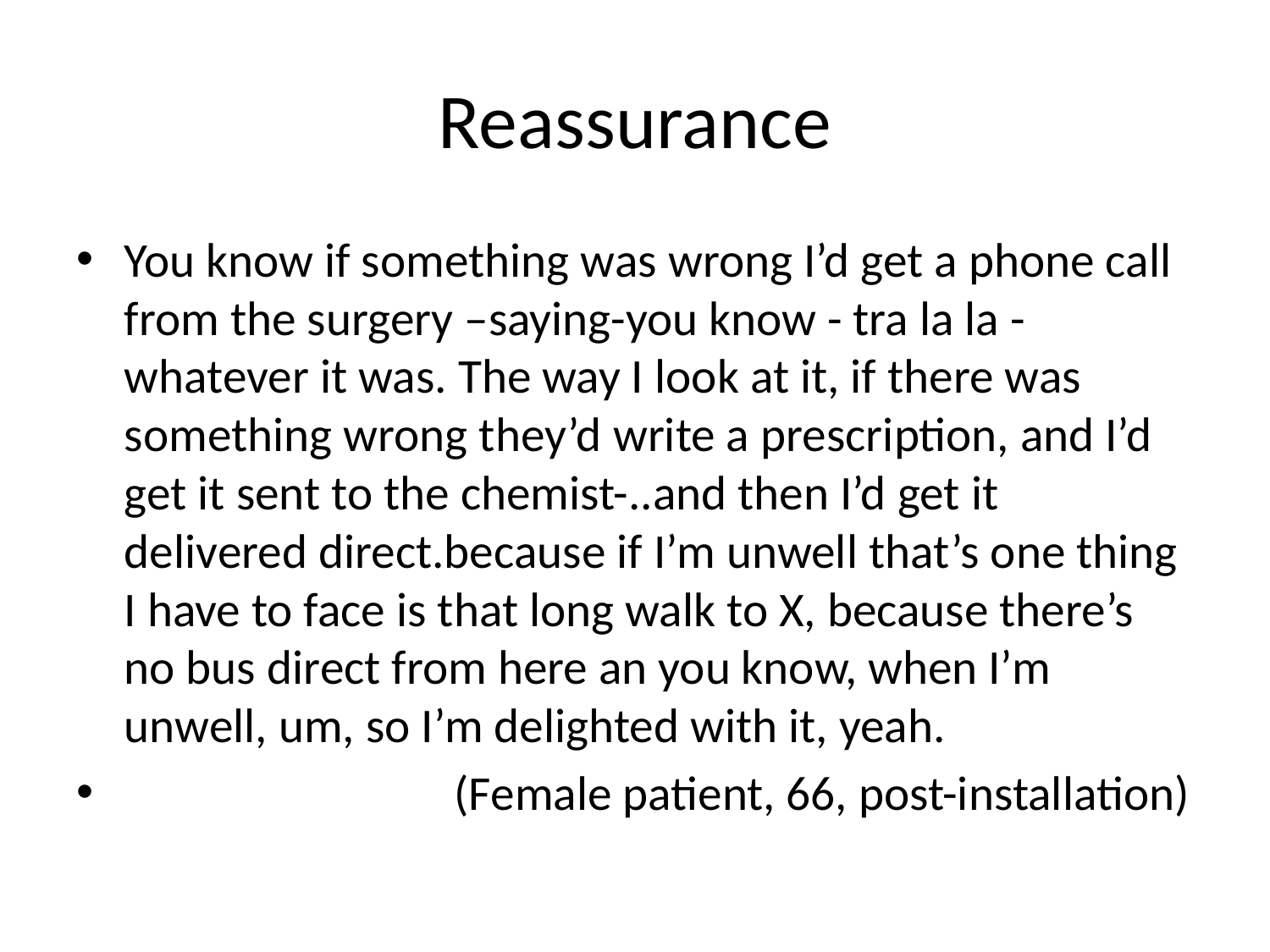

# Reassurance
You know if something was wrong I’d get a phone call from the surgery –saying-you know - tra la la - whatever it was. The way I look at it, if there was something wrong they’d write a prescription, and I’d get it sent to the chemist-..and then I’d get it delivered direct.because if I’m unwell that’s one thing I have to face is that long walk to X, because there’s no bus direct from here an you know, when I’m unwell, um, so I’m delighted with it, yeah.
                              (Female patient, 66, post-installation)